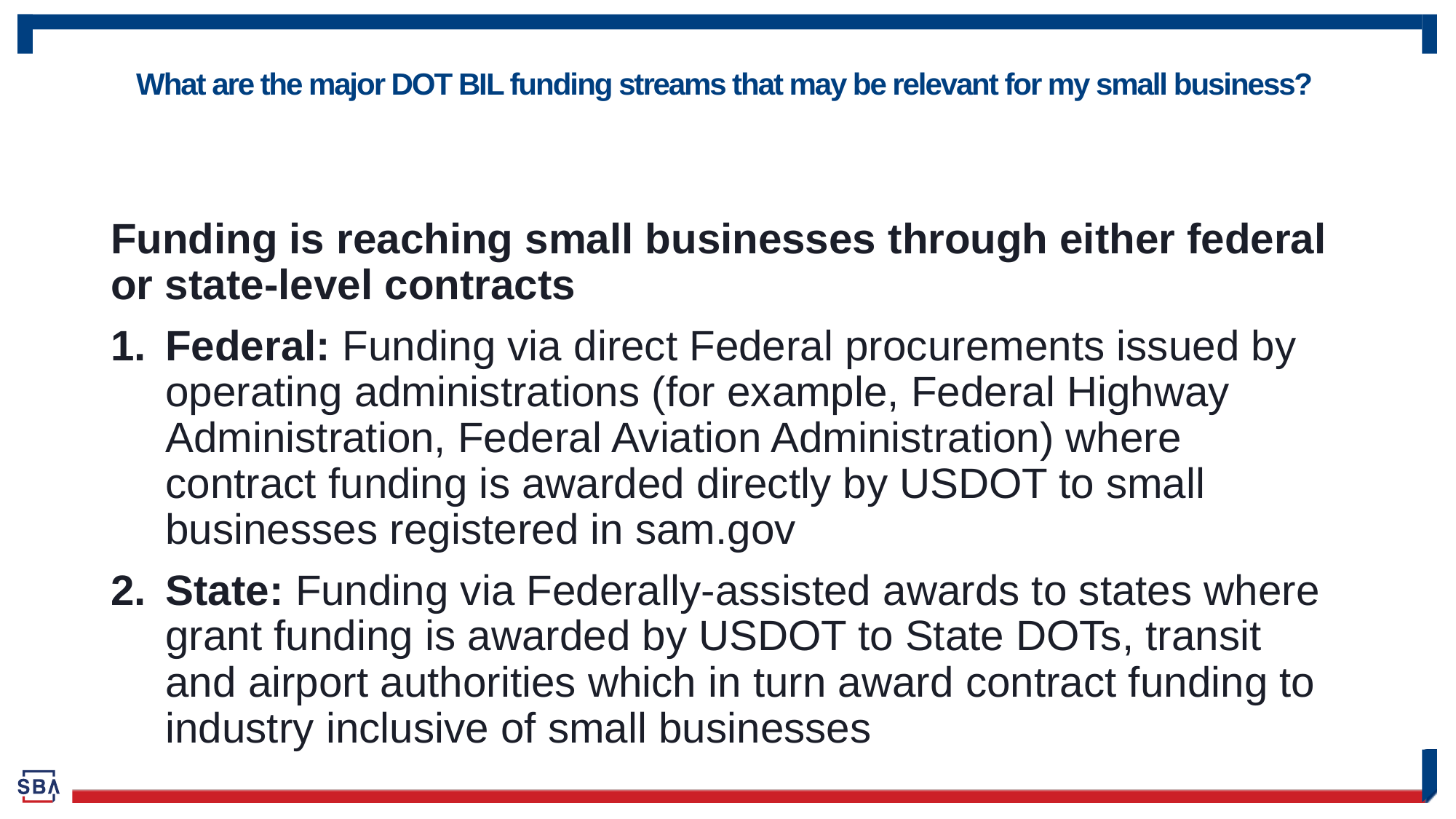

# What are the major DOT BIL funding streams that may be relevant for my small business?
Funding is reaching small businesses through either federal or state-level contracts
Federal: Funding via direct Federal procurements issued by operating administrations (for example, Federal Highway Administration, Federal Aviation Administration) where contract funding is awarded directly by USDOT to small businesses registered in sam.gov
State: Funding via Federally-assisted awards to states where grant funding is awarded by USDOT to State DOTs, transit and airport authorities which in turn award contract funding to industry inclusive of small businesses